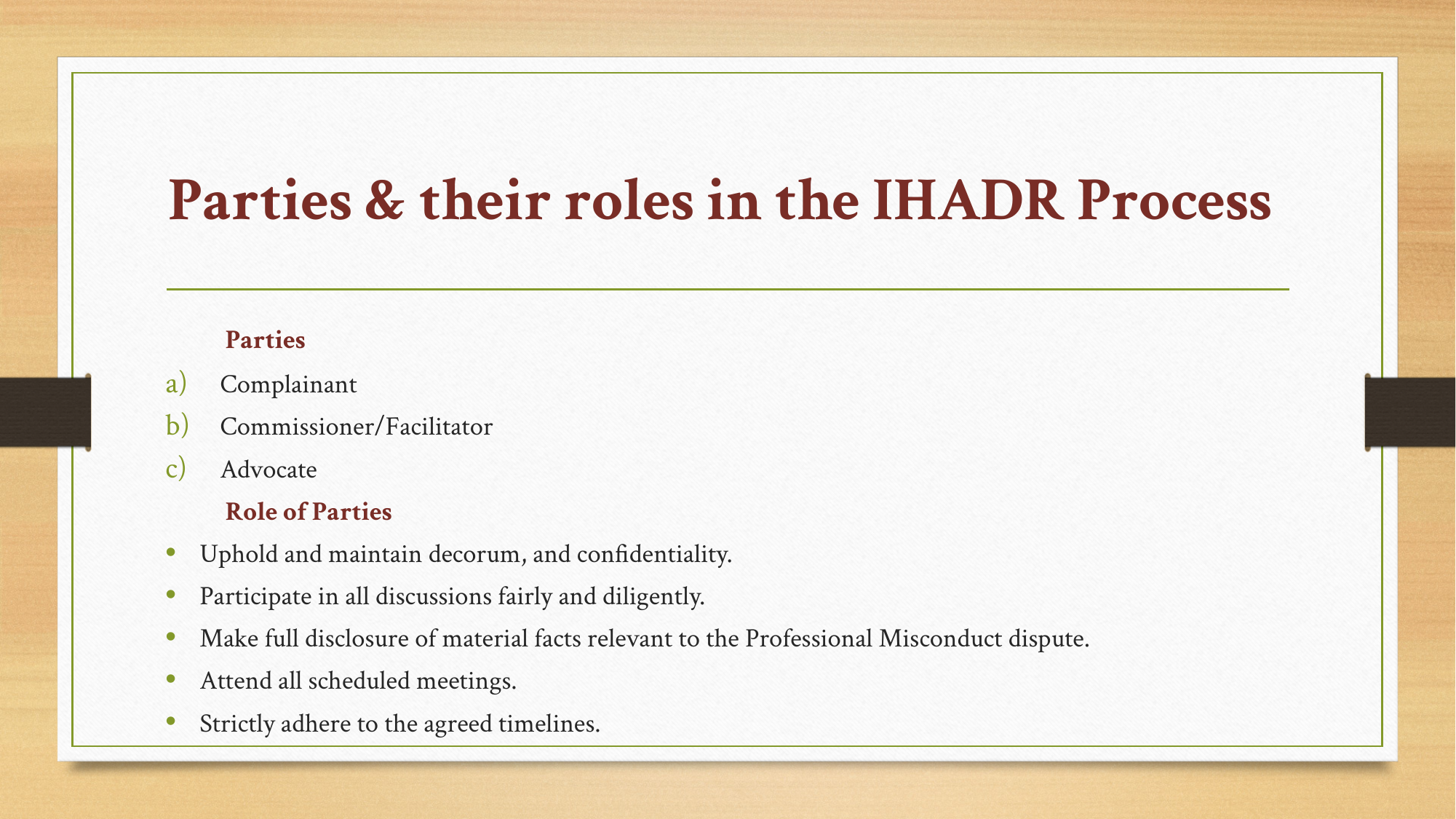

# Parties & their roles in the IHADR Process
	Parties
Complainant
Commissioner/Facilitator
Advocate
	Role of Parties
Uphold and maintain decorum, and confidentiality.
Participate in all discussions fairly and diligently.
Make full disclosure of material facts relevant to the Professional Misconduct dispute.
Attend all scheduled meetings.
Strictly adhere to the agreed timelines.